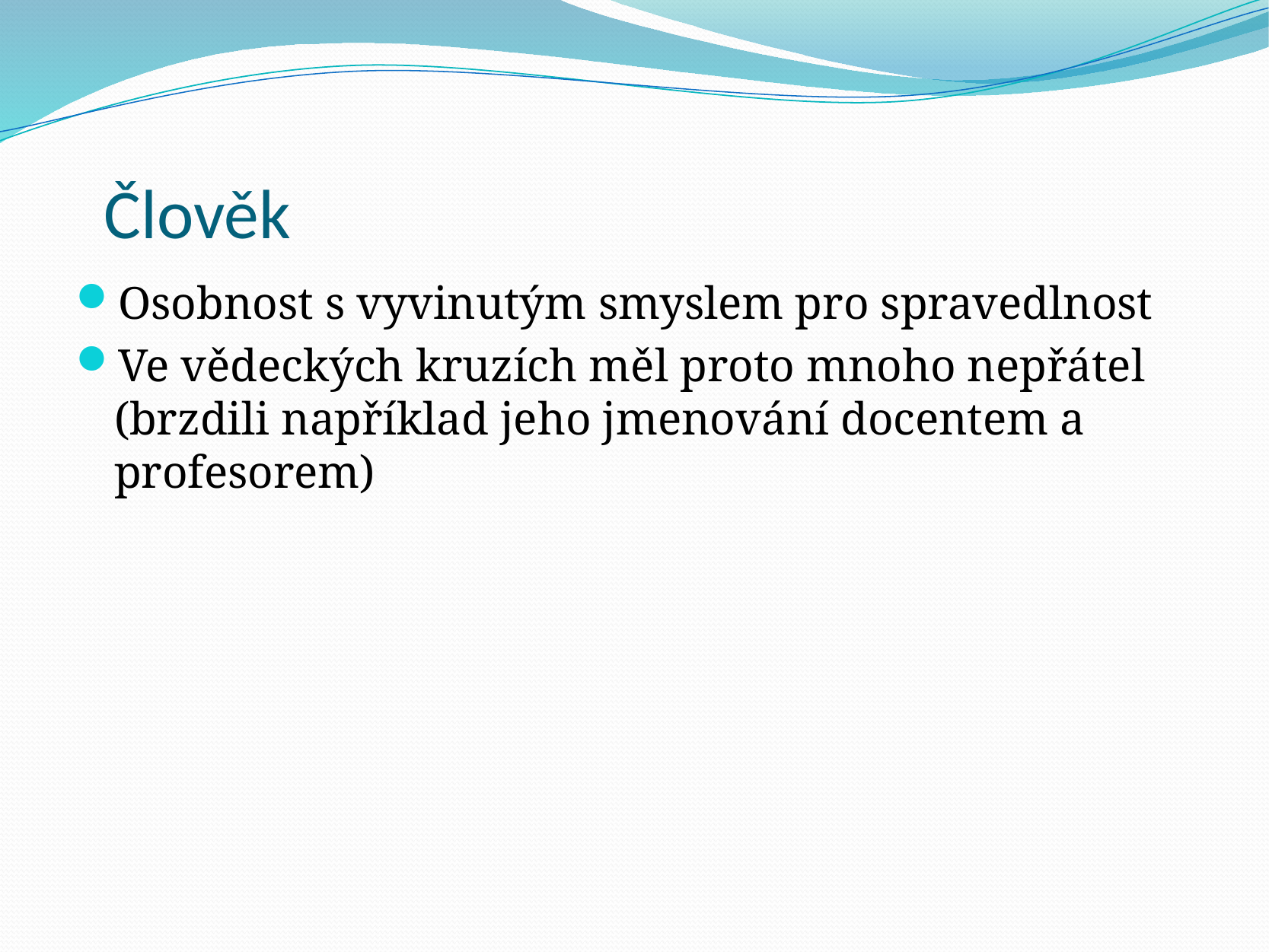

# Člověk
Osobnost s vyvinutým smyslem pro spravedlnost
Ve vědeckých kruzích měl proto mnoho nepřátel (brzdili například jeho jmenování docentem a profesorem)